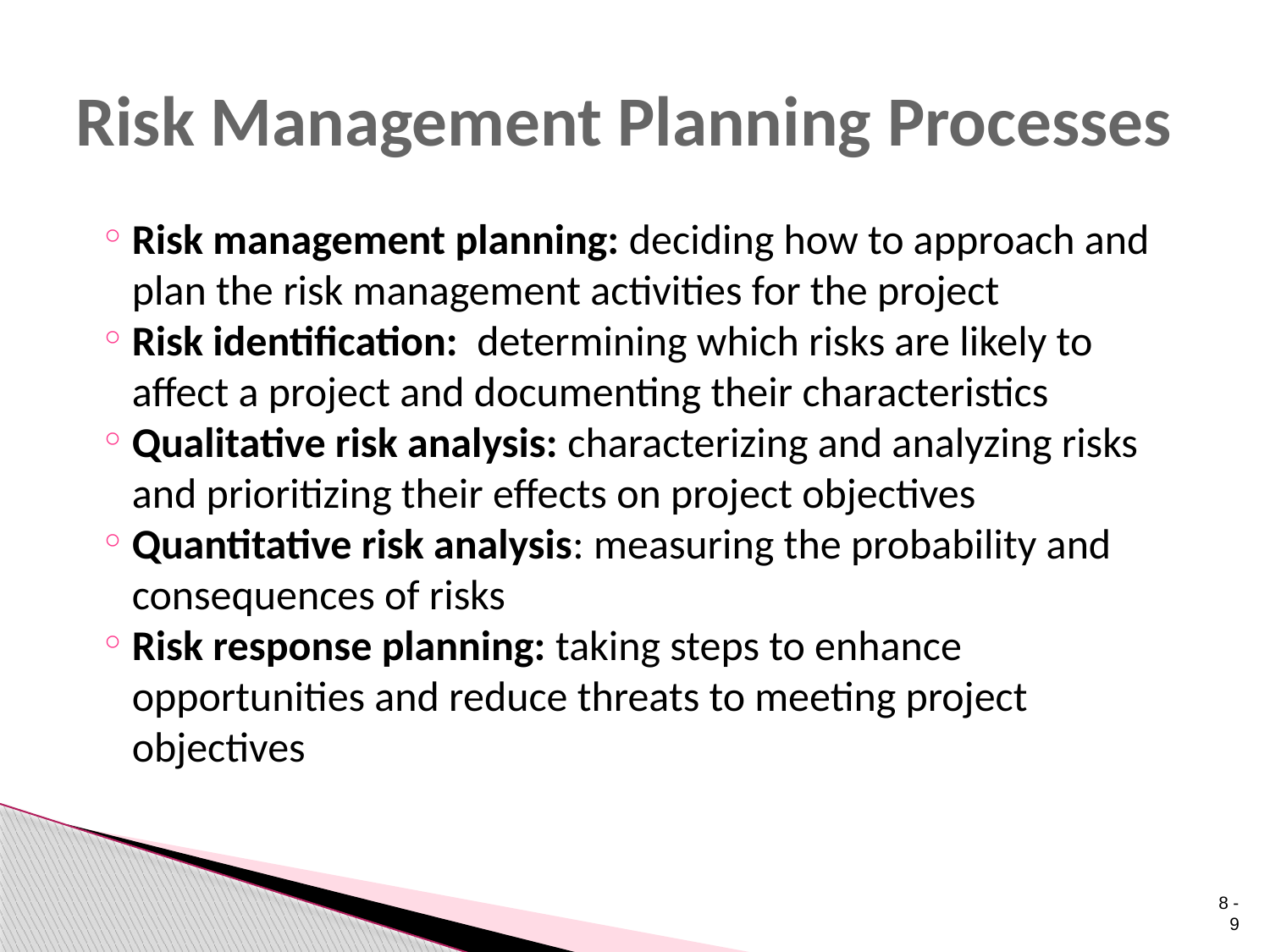

# Risk Management Planning Processes
Risk management planning: deciding how to approach and plan the risk management activities for the project
Risk identification:  determining which risks are likely to affect a project and documenting their characteristics
Qualitative risk analysis: characterizing and analyzing risks and prioritizing their effects on project objectives
Quantitative risk analysis: measuring the probability and consequences of risks
Risk response planning: taking steps to enhance opportunities and reduce threats to meeting project objectives
 8 - 9